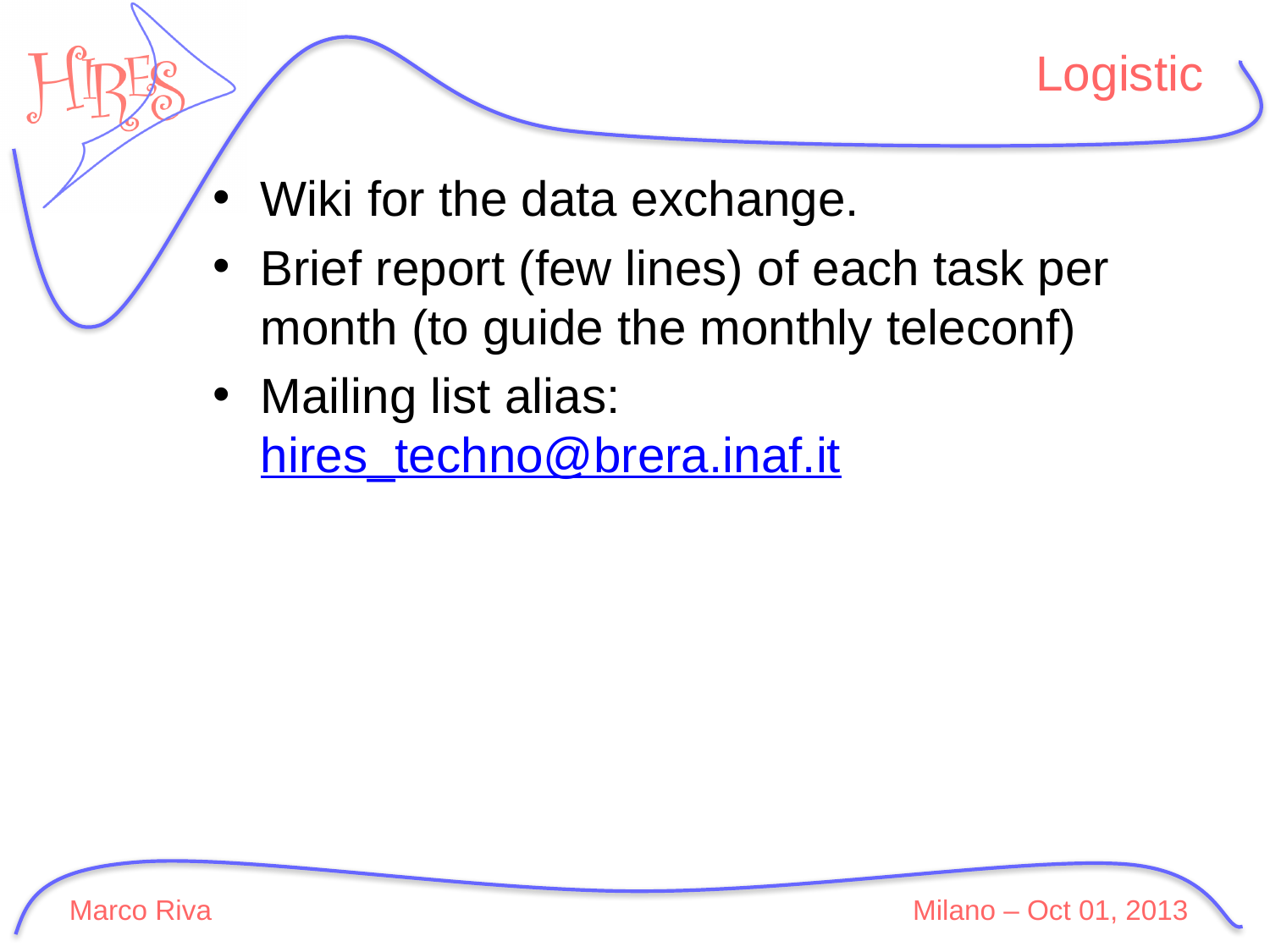

# Logistic
Wiki for the data exchange.
Brief report (few lines) of each task per month (to guide the monthly teleconf)
Mailing list alias: hires_techno@brera.inaf.it